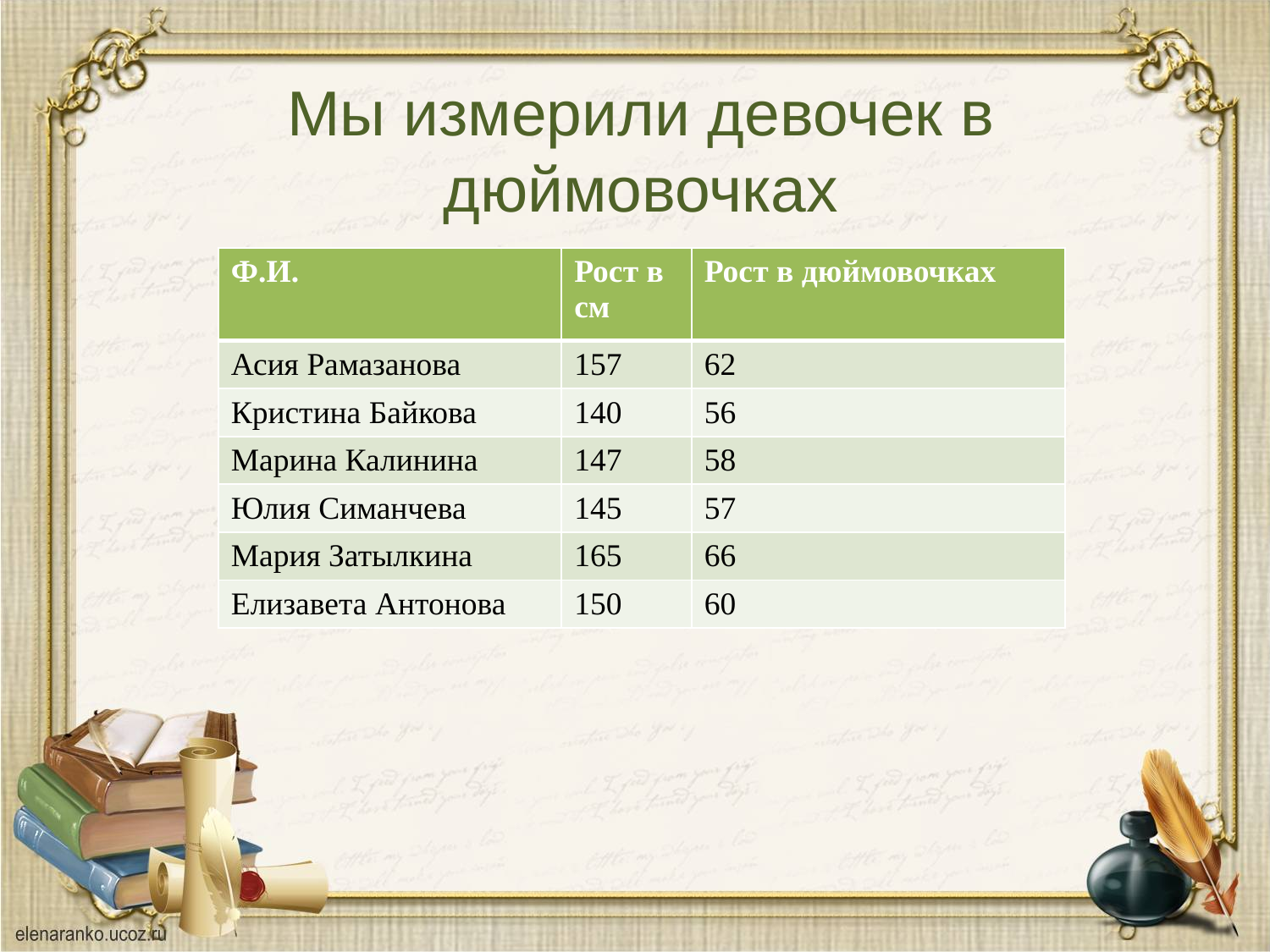

# Мы измерили девочек в дюймовочках
| Ф.И. | Рост в см | Рост в дюймовочках |
| --- | --- | --- |
| Асия Рамазанова | 157 | 62 |
| Кристина Байкова | 140 | 56 |
| Марина Калинина | 147 | 58 |
| Юлия Симанчева | 145 | 57 |
| Мария Затылкина | 165 | 66 |
| Елизавета Антонова | 150 | 60 |